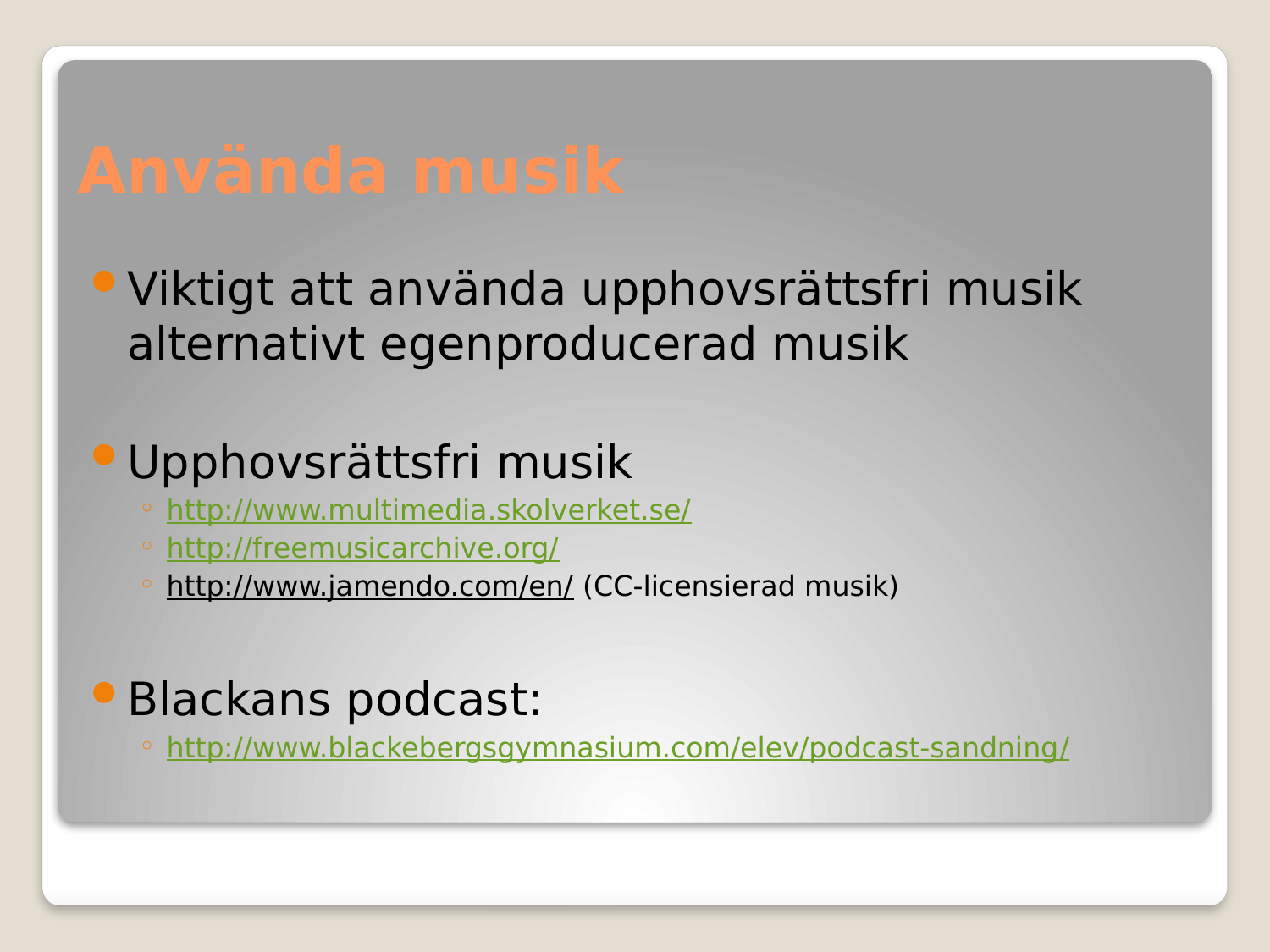

# Använda musik
Viktigt att använda upphovsrättsfri musik alternativt egenproducerad musik

Upphovsrättsfri musik
http://www.multimedia.skolverket.se/
http://freemusicarchive.org/
http://www.jamendo.com/en/ (CC-licensierad musik)

Blackans podcast:
http://www.blackebergsgymnasium.com/elev/podcast-sandning/